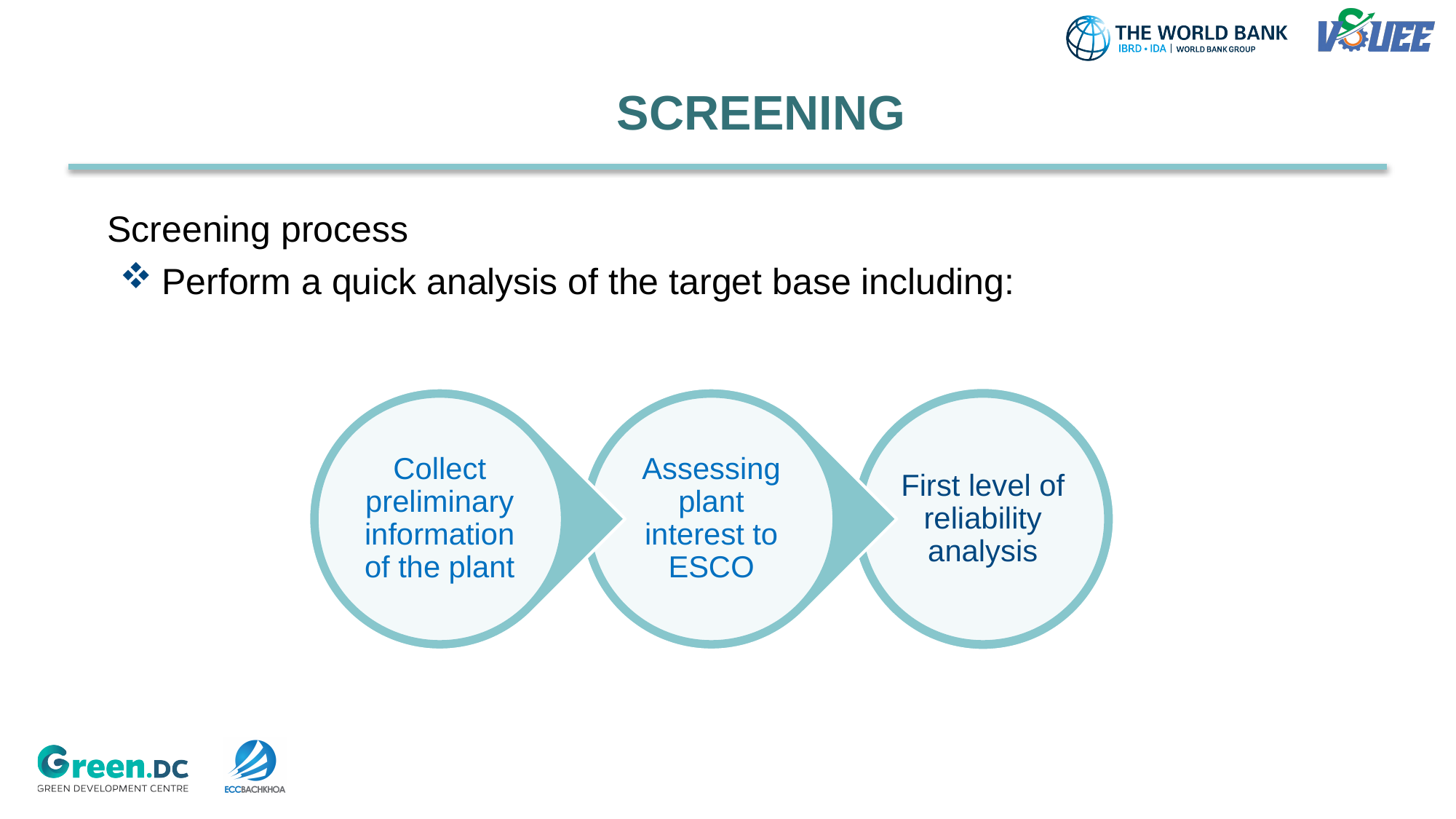

# SCREENING
Screening process
Perform a quick analysis of the target base including:
First level of reliability analysis
Assessing plant interest to ESCO
Collect preliminary information of the plant